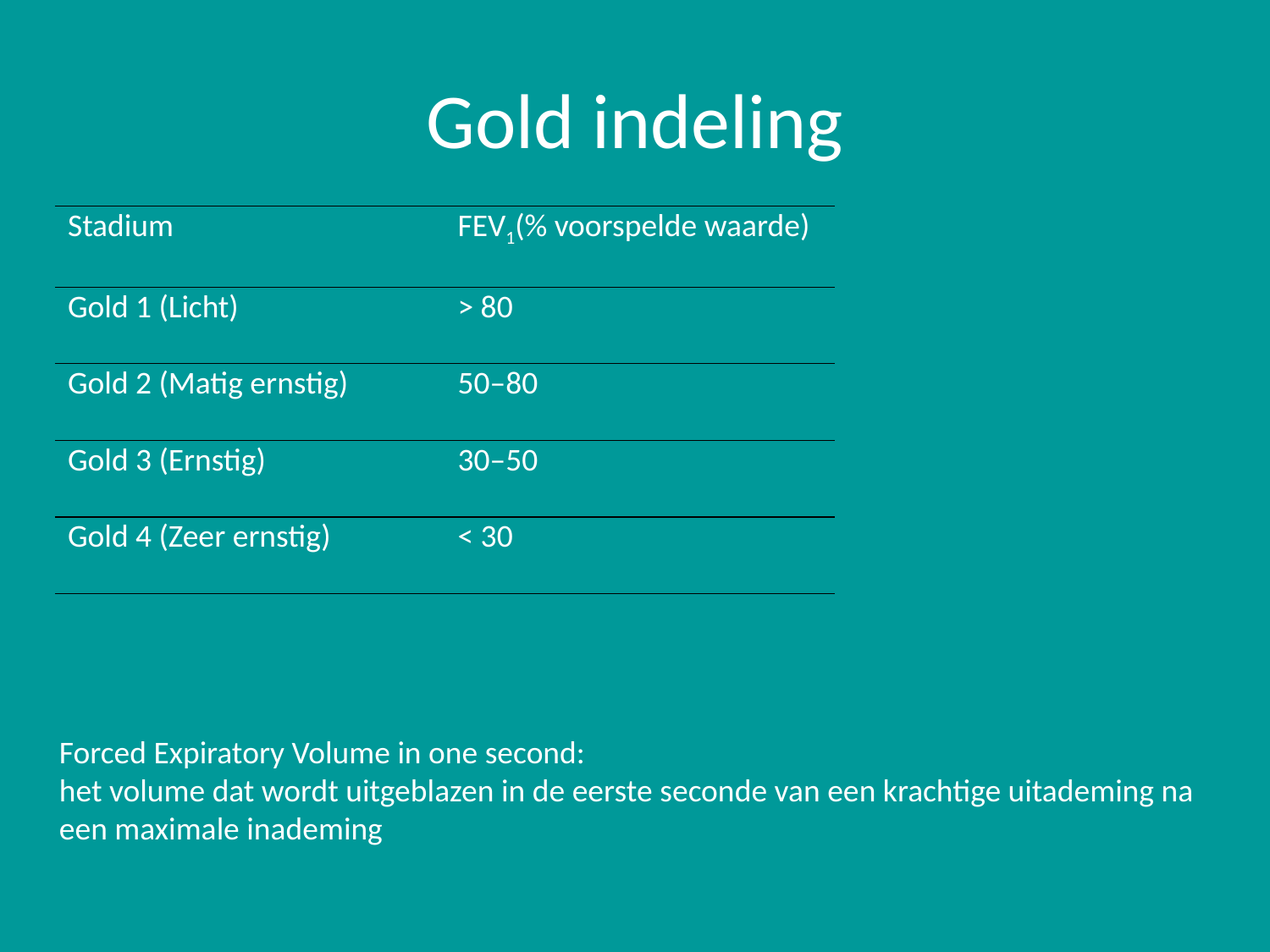

# Gold indeling
| Stadium | FEV1(% voorspelde waarde) |
| --- | --- |
| Gold 1 (Licht) | > 80 |
| Gold 2 (Matig ernstig) | 50–80 |
| Gold 3 (Ernstig) | 30–50 |
| Gold 4 (Zeer ernstig) | < 30 |
Forced Expiratory Volume in one second:
het volume dat wordt uitgeblazen in de eerste seconde van een krachtige uitademing na een maximale inademing